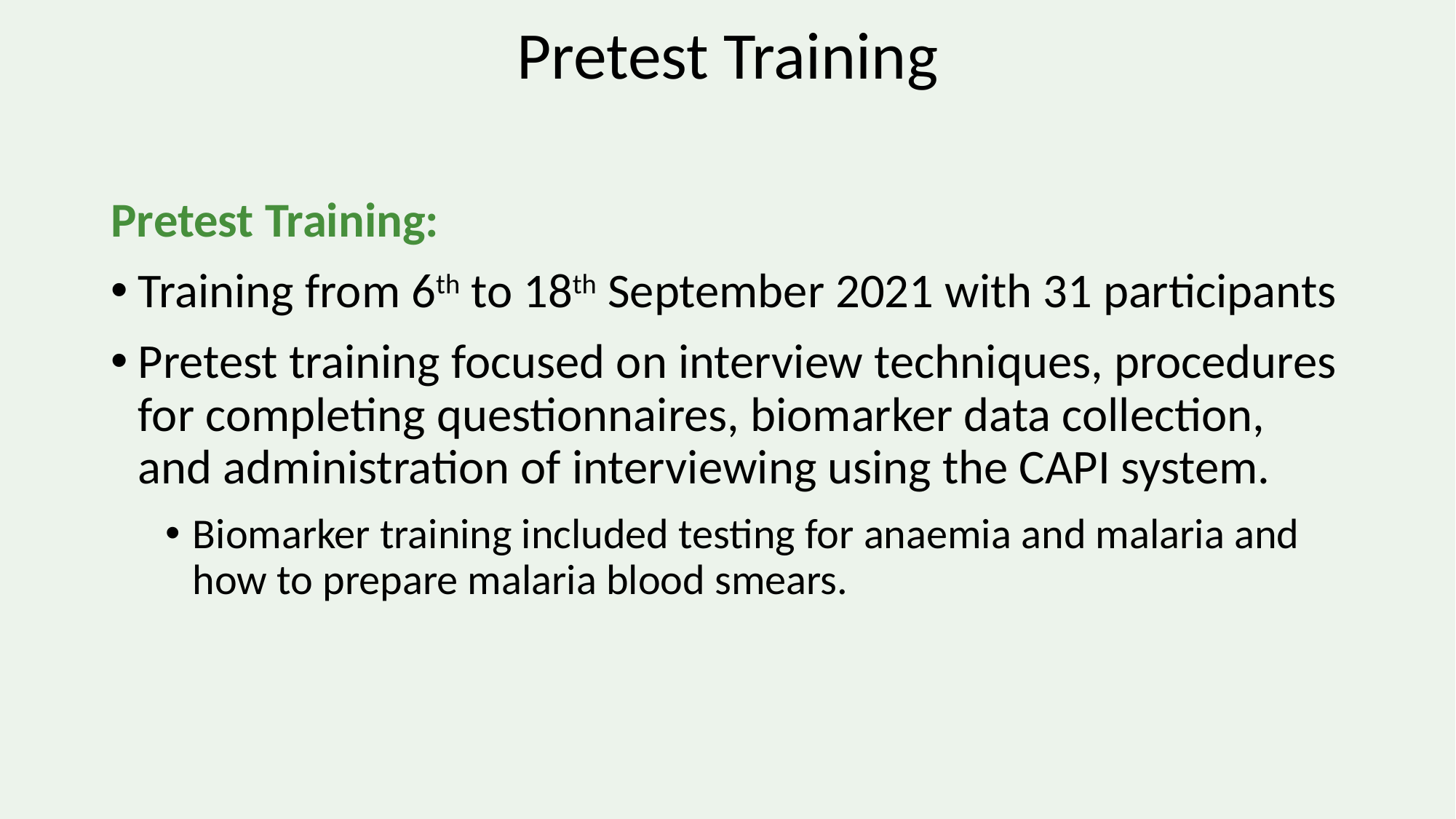

# Pretest Training
Pretest Training:
Training from 6th to 18th September 2021 with 31 participants
Pretest training focused on interview techniques, procedures for completing questionnaires, biomarker data collection, and administration of interviewing using the CAPI system.
Biomarker training included testing for anaemia and malaria and how to prepare malaria blood smears.